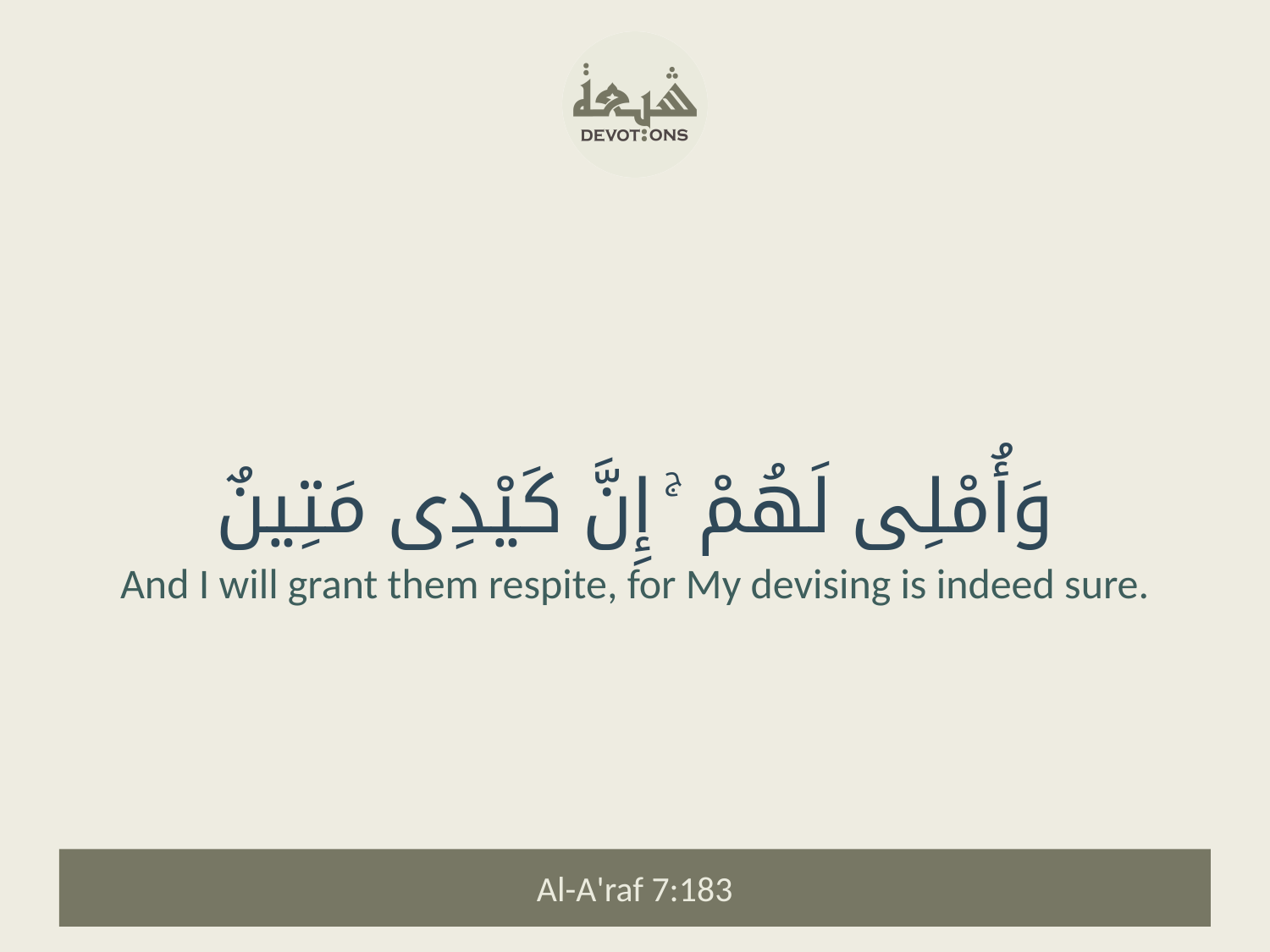

وَأُمْلِى لَهُمْ ۚ إِنَّ كَيْدِى مَتِينٌ
And I will grant them respite, for My devising is indeed sure.
Al-A'raf 7:183